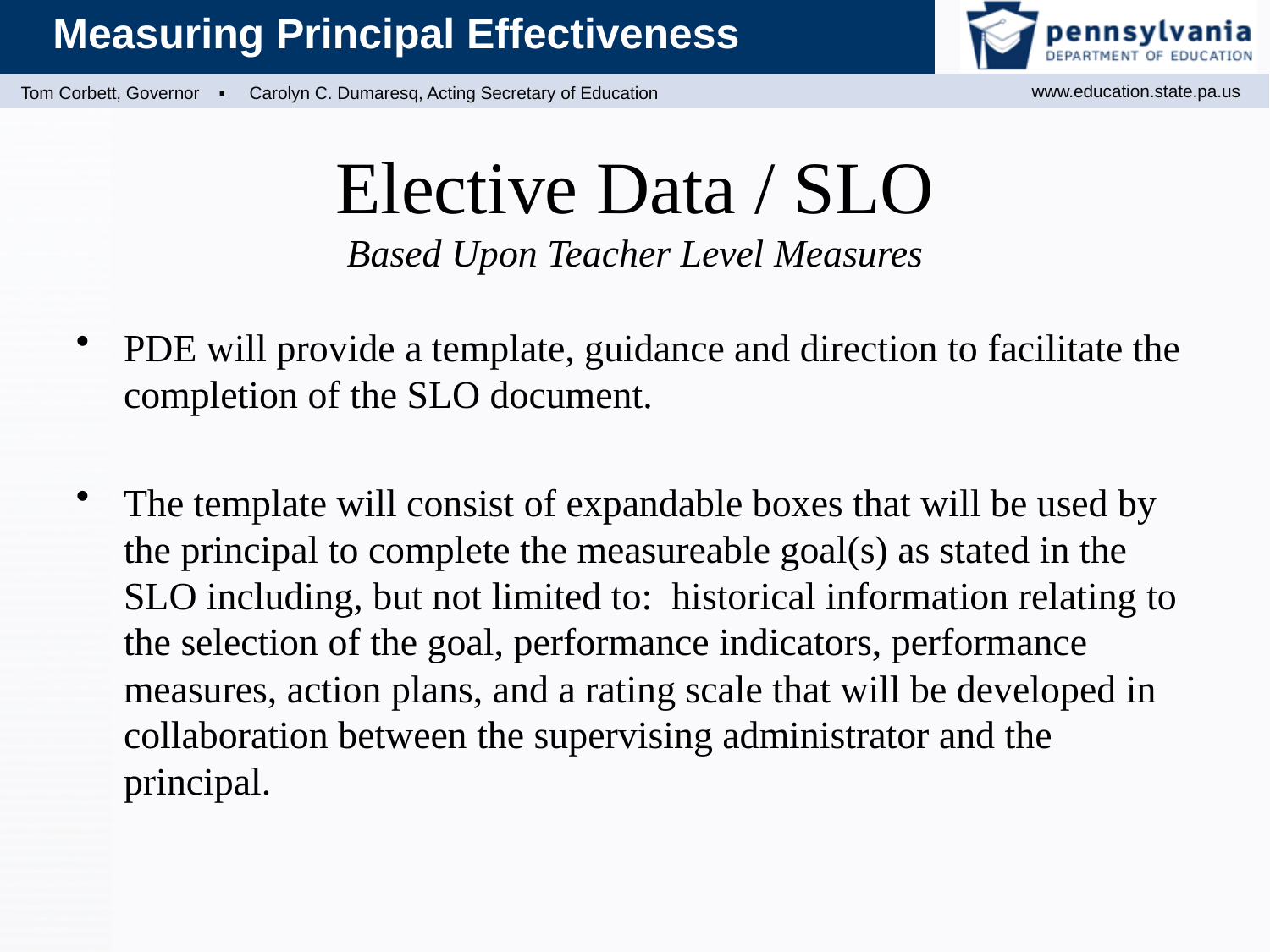

# Elective Data / SLO Based Upon Teacher Level Measures
PDE will provide a template, guidance and direction to facilitate the completion of the SLO document.

The template will consist of expandable boxes that will be used by the principal to complete the measureable goal(s) as stated in the SLO including, but not limited to:  historical information relating to the selection of the goal, performance indicators, performance measures, action plans, and a rating scale that will be developed in collaboration between the supervising administrator and the principal.